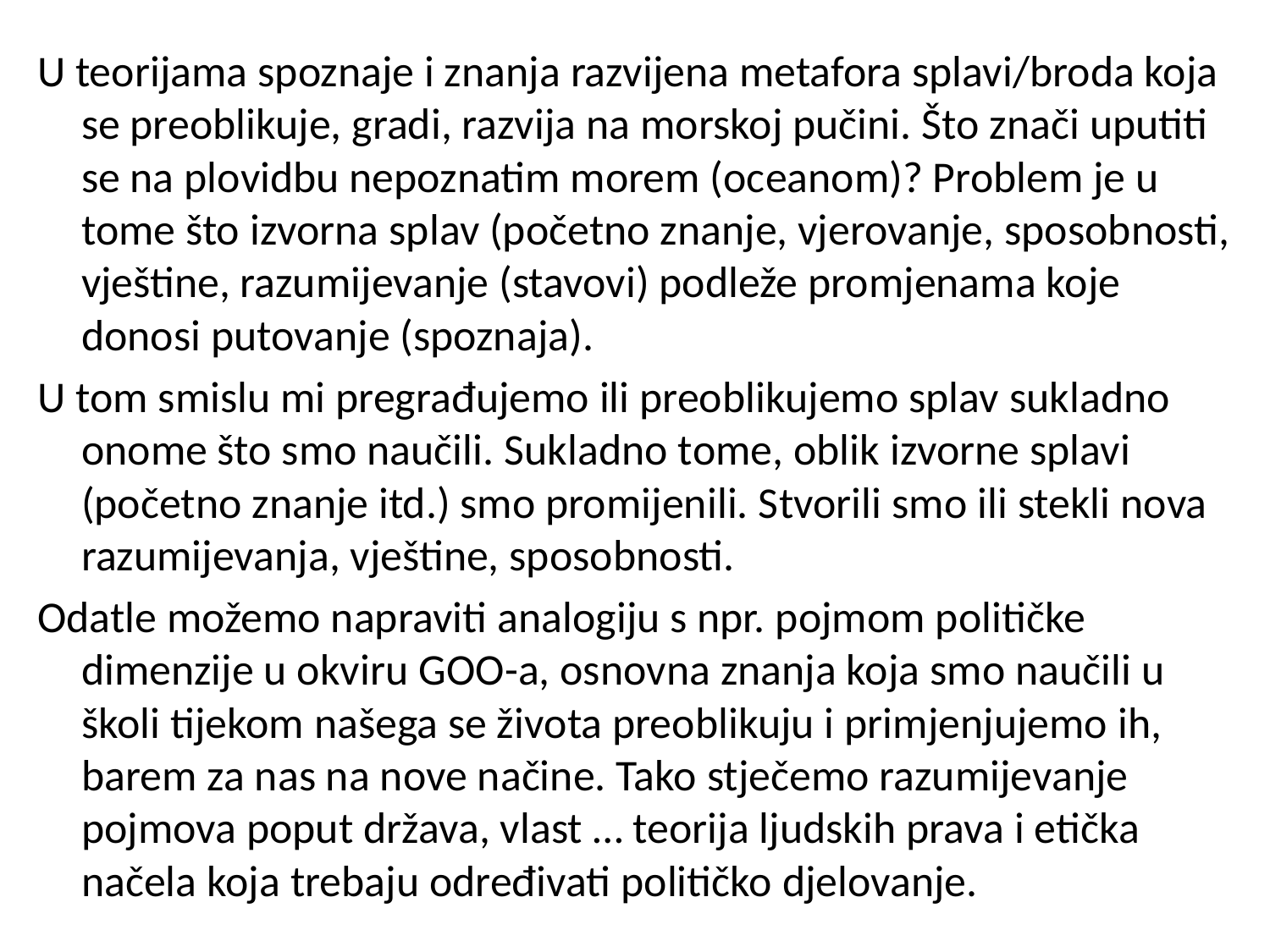

U teorijama spoznaje i znanja razvijena metafora splavi/broda koja se preoblikuje, gradi, razvija na morskoj pučini. Što znači uputiti se na plovidbu nepoznatim morem (oceanom)? Problem je u tome što izvorna splav (početno znanje, vjerovanje, sposobnosti, vještine, razumijevanje (stavovi) podleže promjenama koje donosi putovanje (spoznaja).
U tom smislu mi pregrađujemo ili preoblikujemo splav sukladno onome što smo naučili. Sukladno tome, oblik izvorne splavi (početno znanje itd.) smo promijenili. Stvorili smo ili stekli nova razumijevanja, vještine, sposobnosti.
Odatle možemo napraviti analogiju s npr. pojmom političke dimenzije u okviru GOO-a, osnovna znanja koja smo naučili u školi tijekom našega se života preoblikuju i primjenjujemo ih, barem za nas na nove načine. Tako stječemo razumijevanje pojmova poput država, vlast … teorija ljudskih prava i etička načela koja trebaju određivati političko djelovanje.